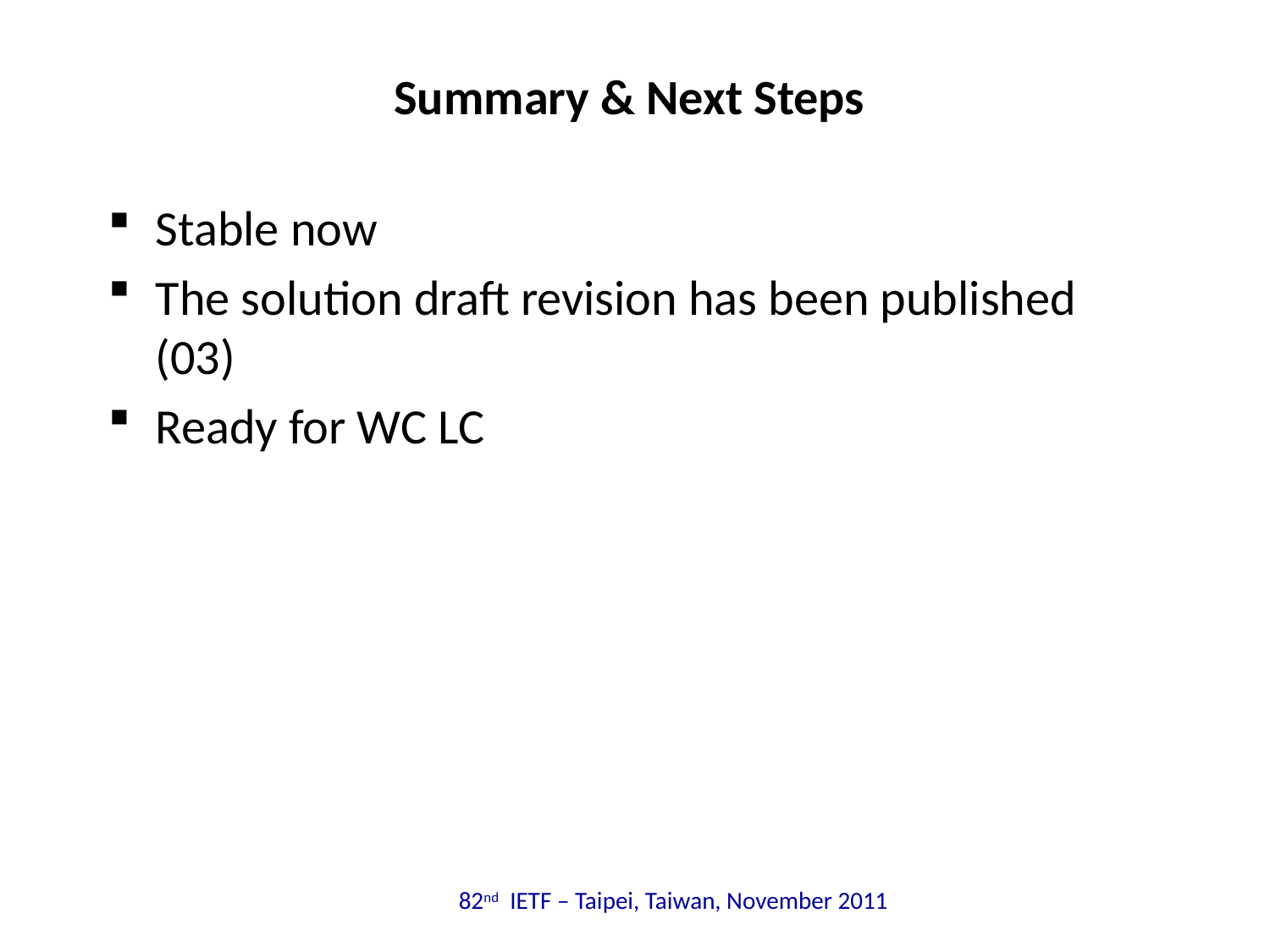

# Summary & Next Steps
Stable now
The solution draft revision has been published (03)
Ready for WC LC